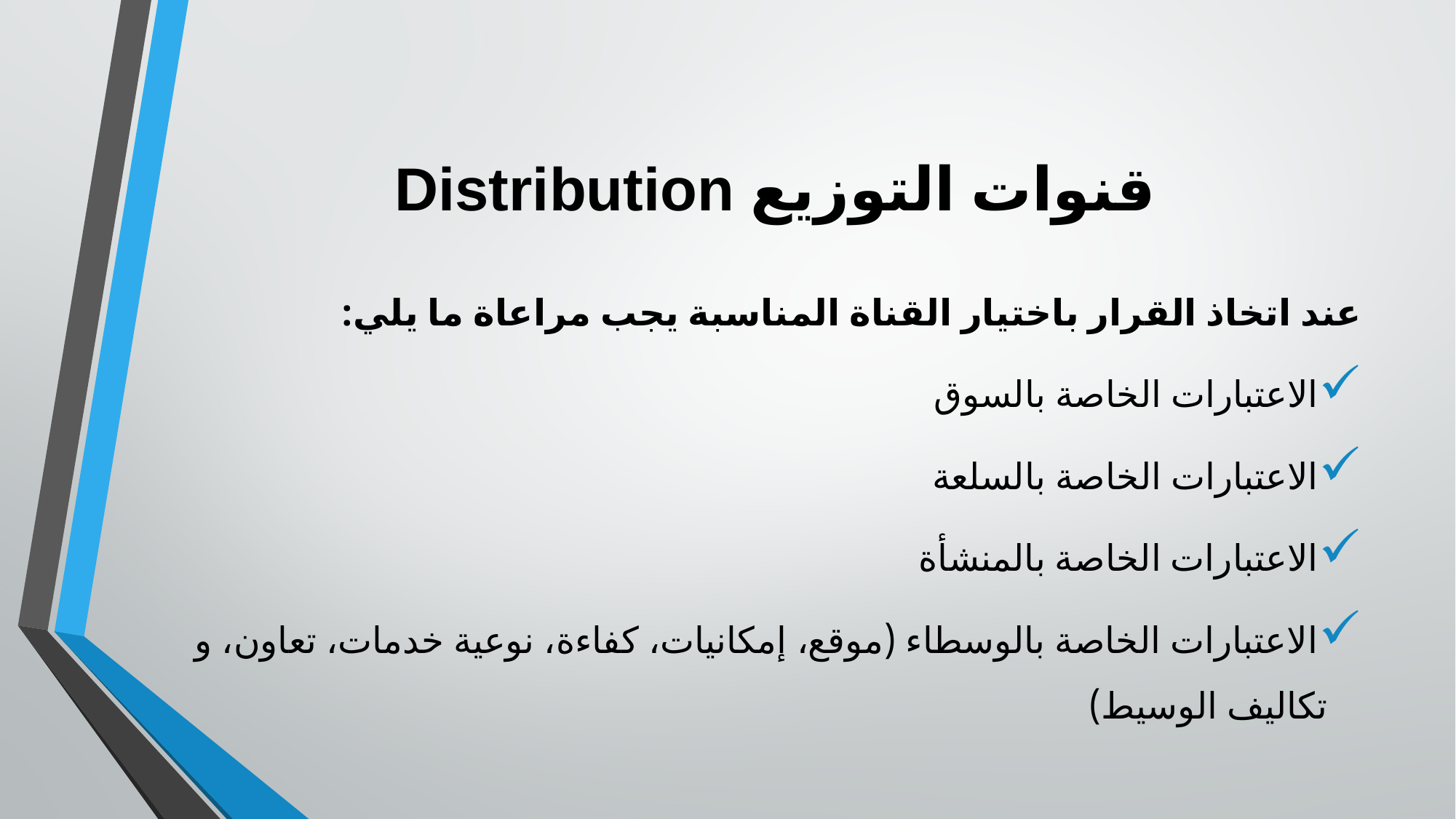

# قنوات التوزيع Distribution
عند اتخاذ القرار باختيار القناة المناسبة يجب مراعاة ما يلي:
الاعتبارات الخاصة بالسوق
الاعتبارات الخاصة بالسلعة
الاعتبارات الخاصة بالمنشأة
الاعتبارات الخاصة بالوسطاء (موقع، إمكانيات، كفاءة، نوعية خدمات، تعاون، و تكاليف الوسيط)